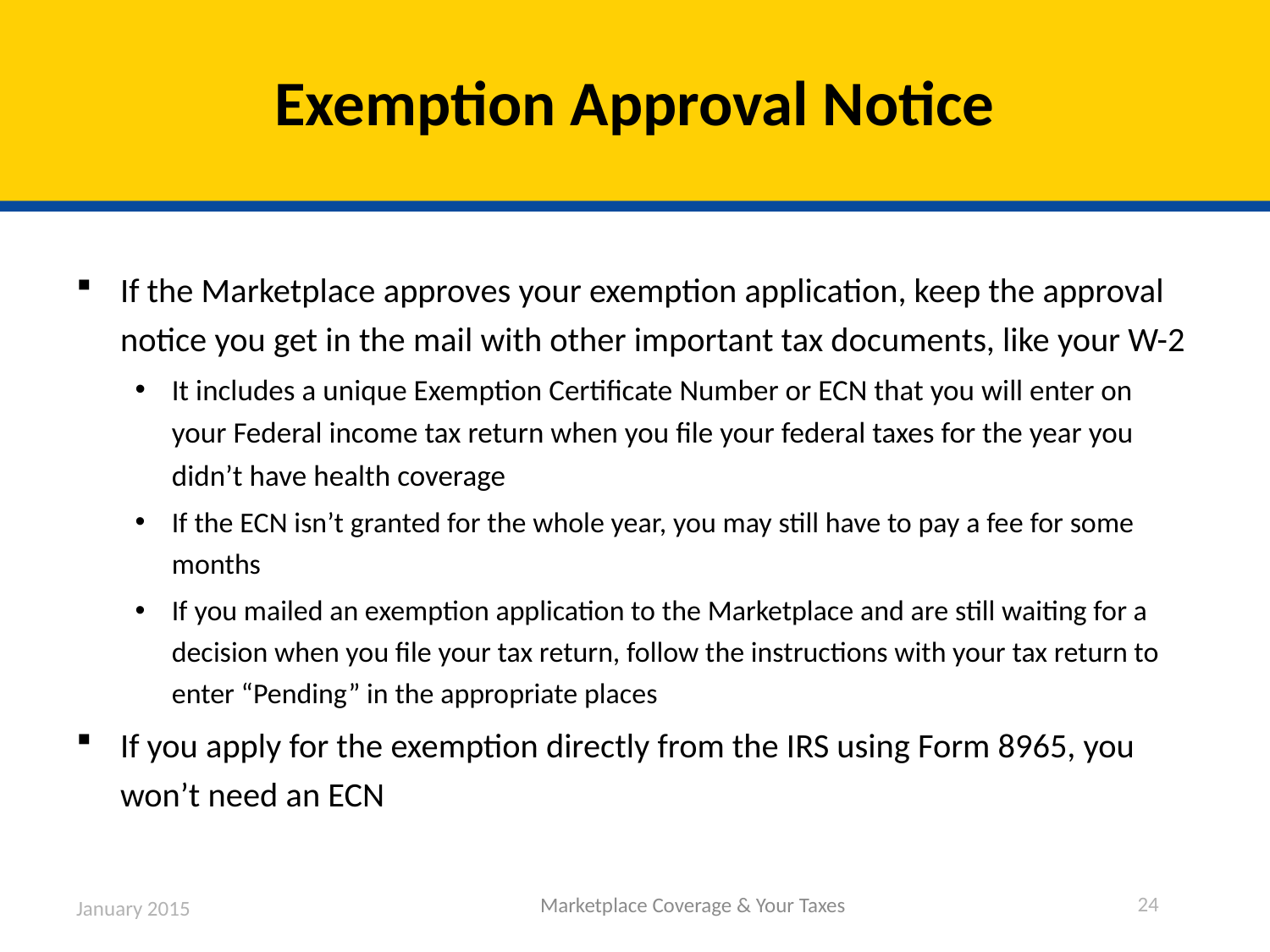

# Exemption Approval Notice
If the Marketplace approves your exemption application, keep the approval notice you get in the mail with other important tax documents, like your W-2
It includes a unique Exemption Certificate Number or ECN that you will enter on your Federal income tax return when you file your federal taxes for the year you didn’t have health coverage
If the ECN isn’t granted for the whole year, you may still have to pay a fee for some months
If you mailed an exemption application to the Marketplace and are still waiting for a decision when you file your tax return, follow the instructions with your tax return to enter “Pending” in the appropriate places
If you apply for the exemption directly from the IRS using Form 8965, you won’t need an ECN

24
January 2015